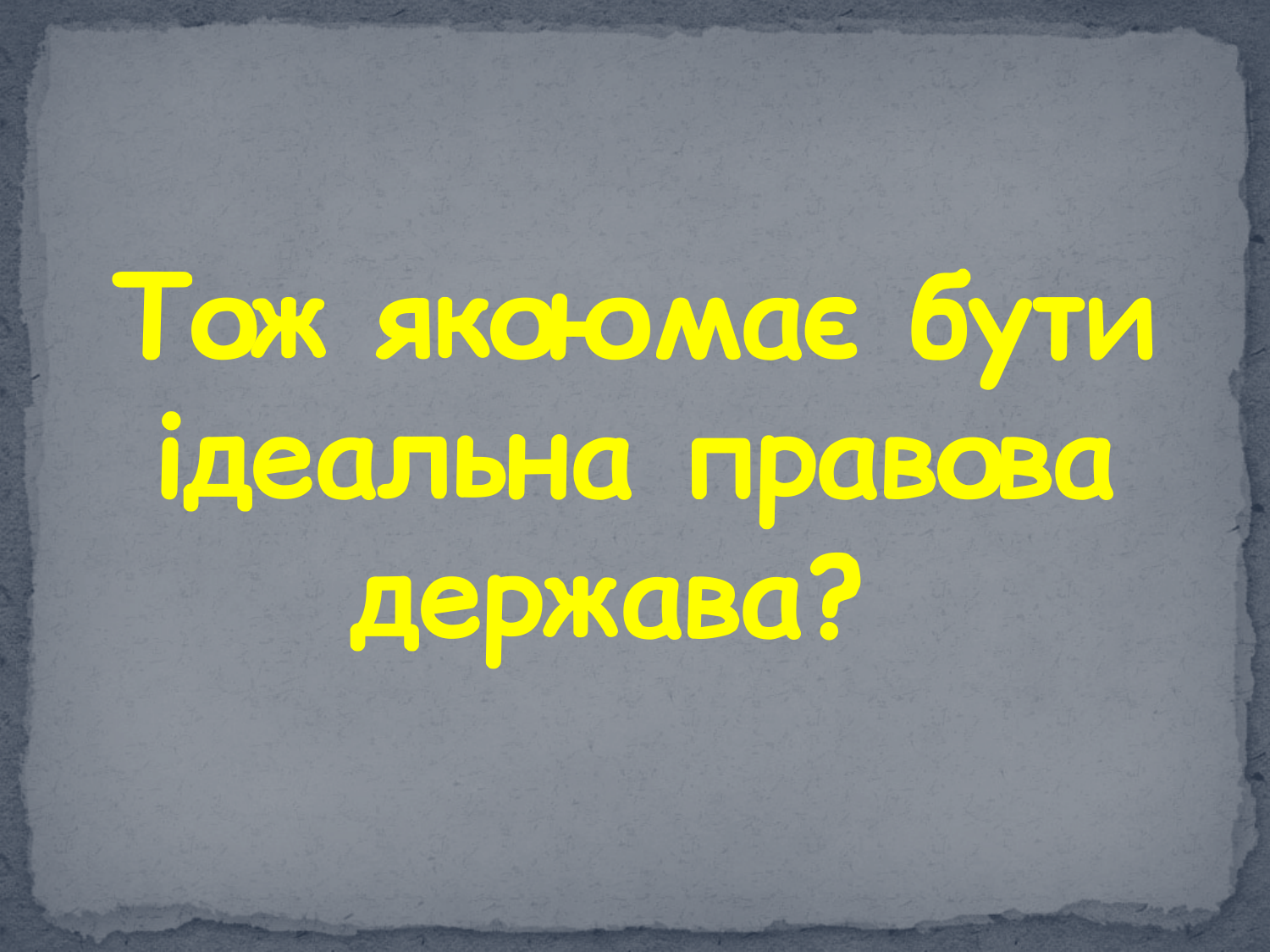

# Тож якою має бути ідеальна правова держава?